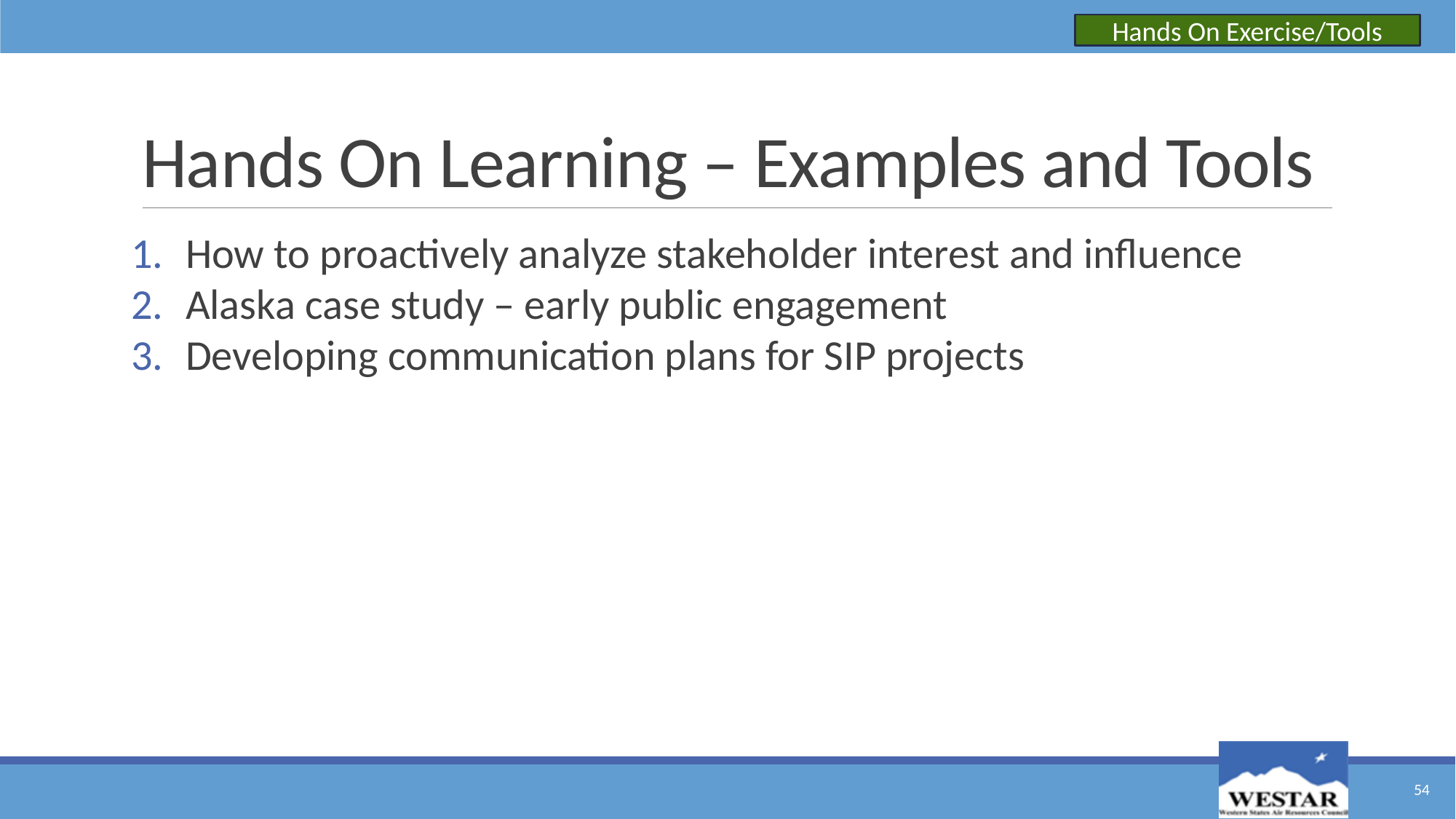

Hands On Exercise/Tools
# Hands On Learning – Examples and Tools
How to proactively analyze stakeholder interest and influence
Alaska case study – early public engagement
Developing communication plans for SIP projects
54